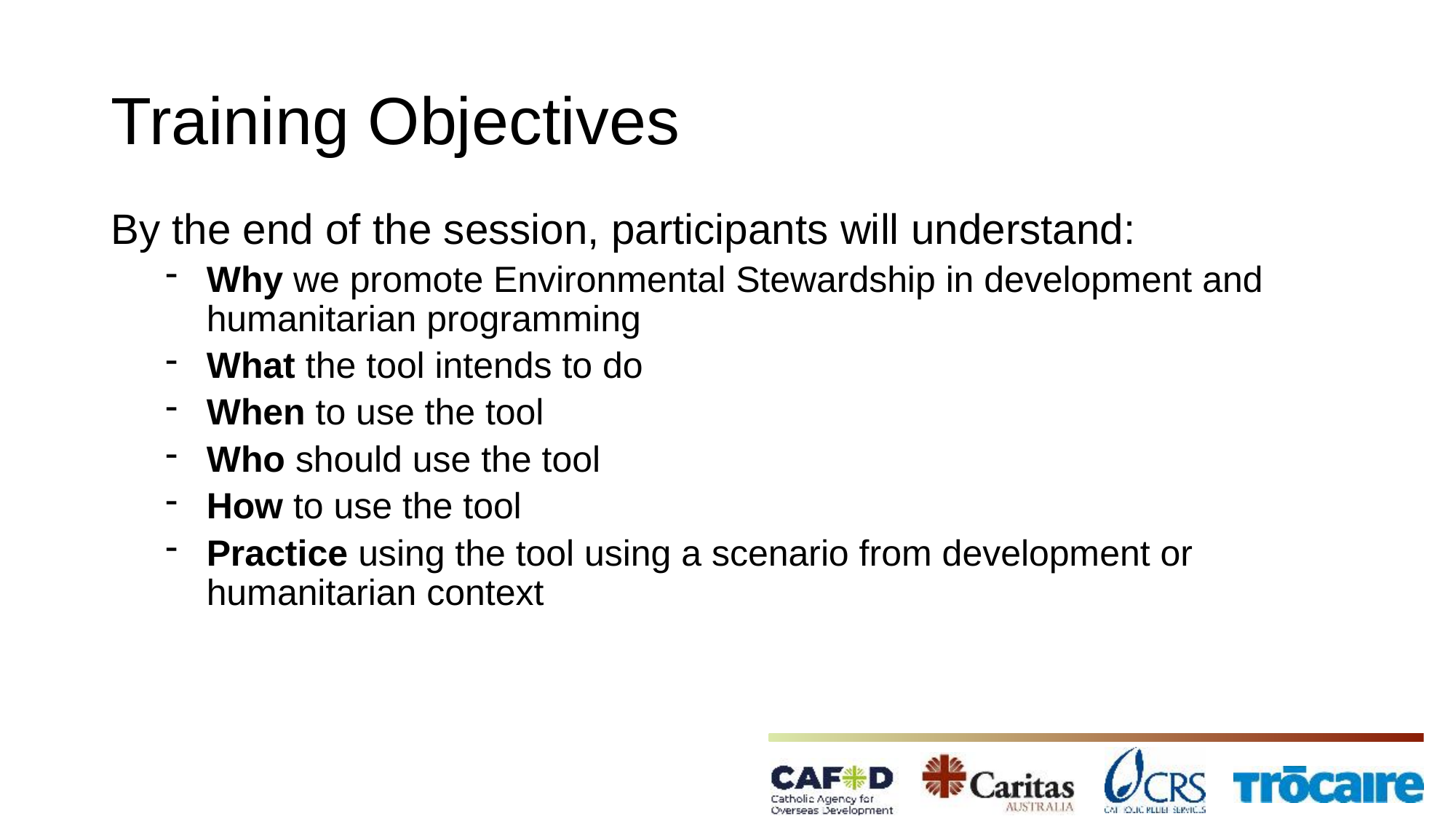

# Training Objectives
By the end of the session, participants will understand:
Why we promote Environmental Stewardship in development and humanitarian programming
What the tool intends to do
When to use the tool
Who should use the tool
How to use the tool
Practice using the tool using a scenario from development or humanitarian context